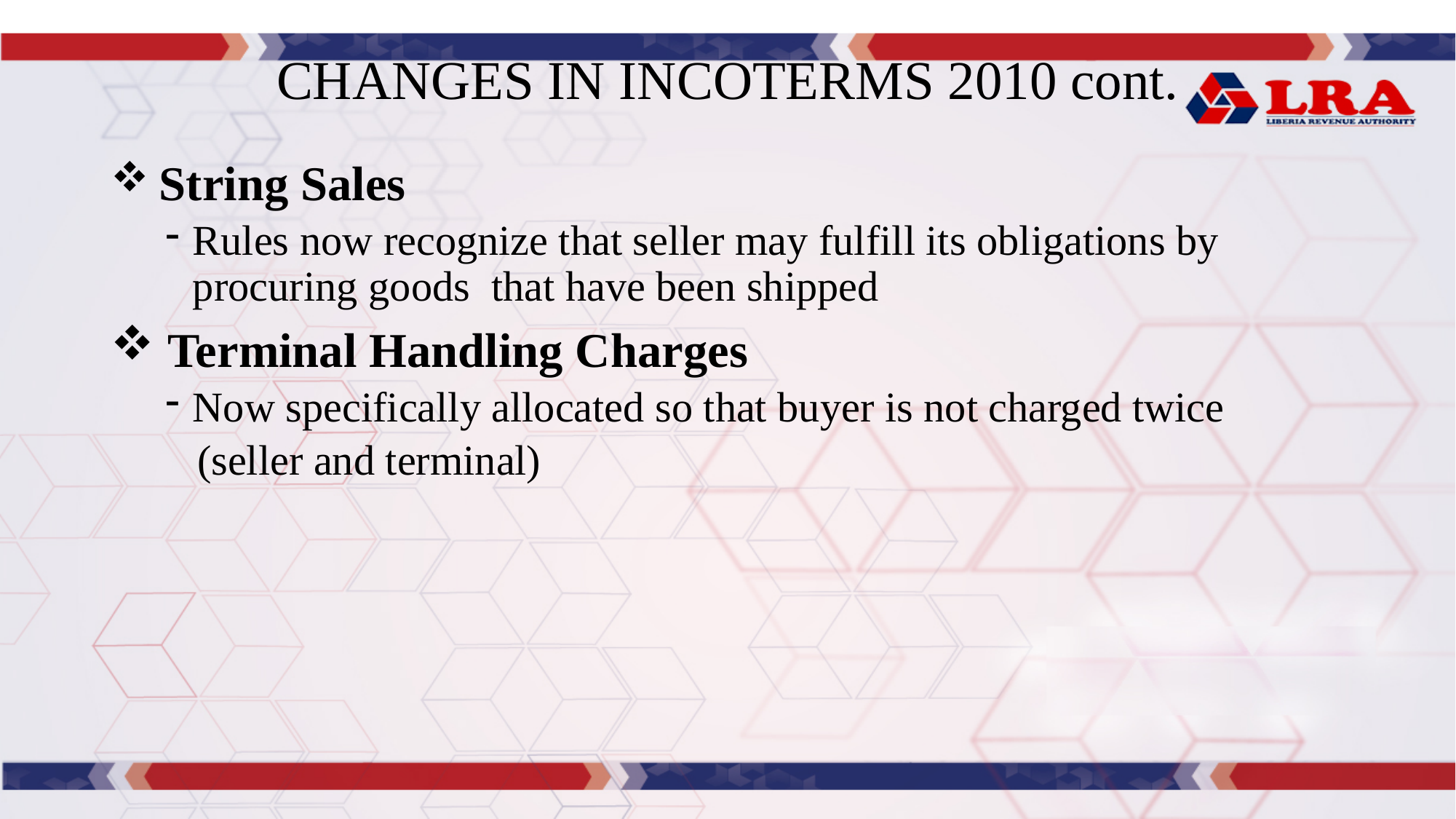

# CHANGES IN INCOTERMS 2010 cont.
 String Sales
Rules now recognize that seller may fulfill its obligations by procuring goods  that have been shipped
 Terminal Handling Charges
Now specifically allocated so that buyer is not charged twice
   (seller and terminal)